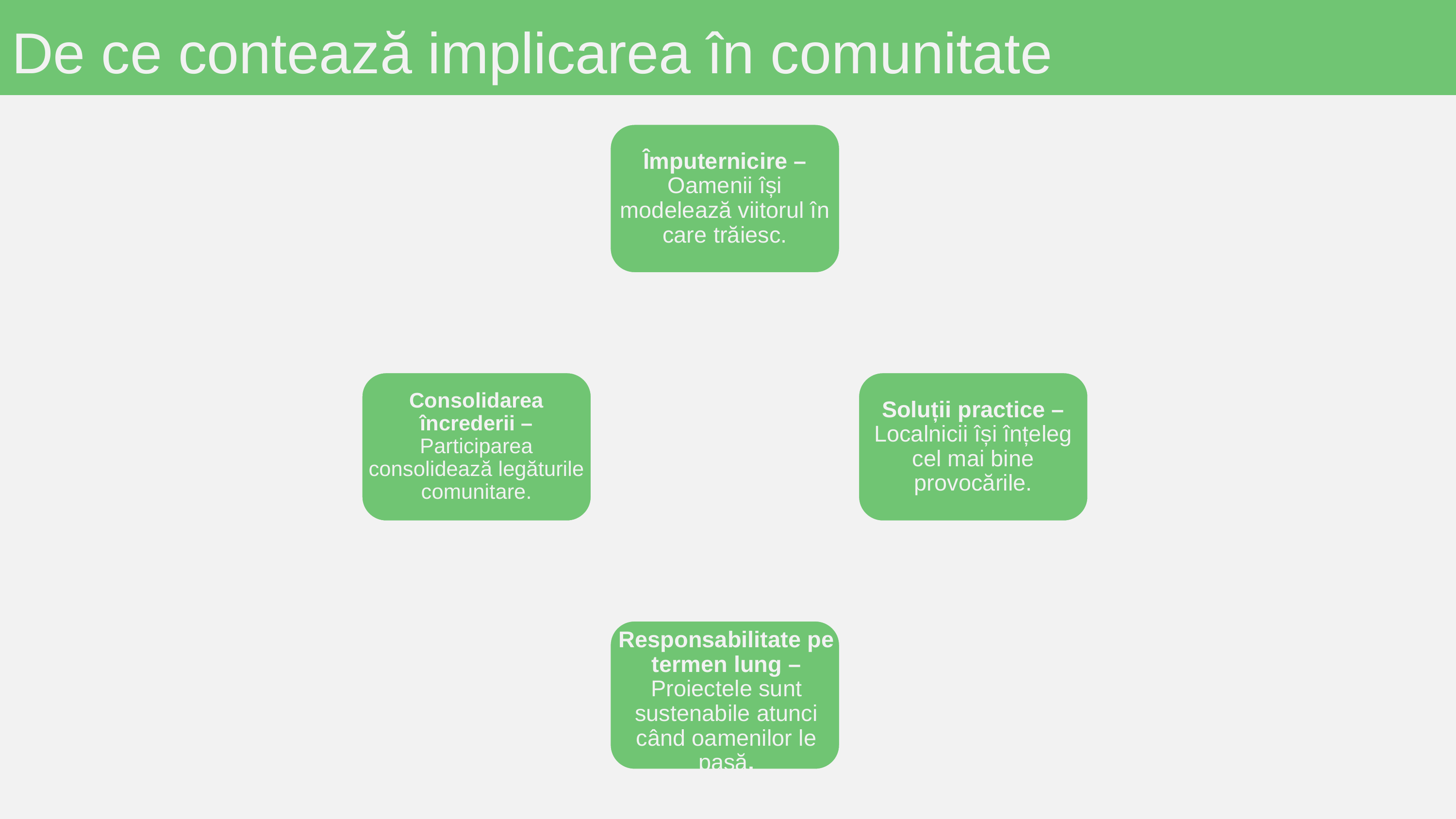

De ce contează implicarea în comunitate

Împuternicire – Oamenii își modelează viitorul în care trăiesc.

Consolidarea încrederii – Participarea consolidează legăturile comunitare.

Soluții practice – Localnicii își înțeleg cel mai bine provocările.

Responsabilitate pe termen lung – Proiectele sunt sustenabile atunci când oamenilor le pasă.